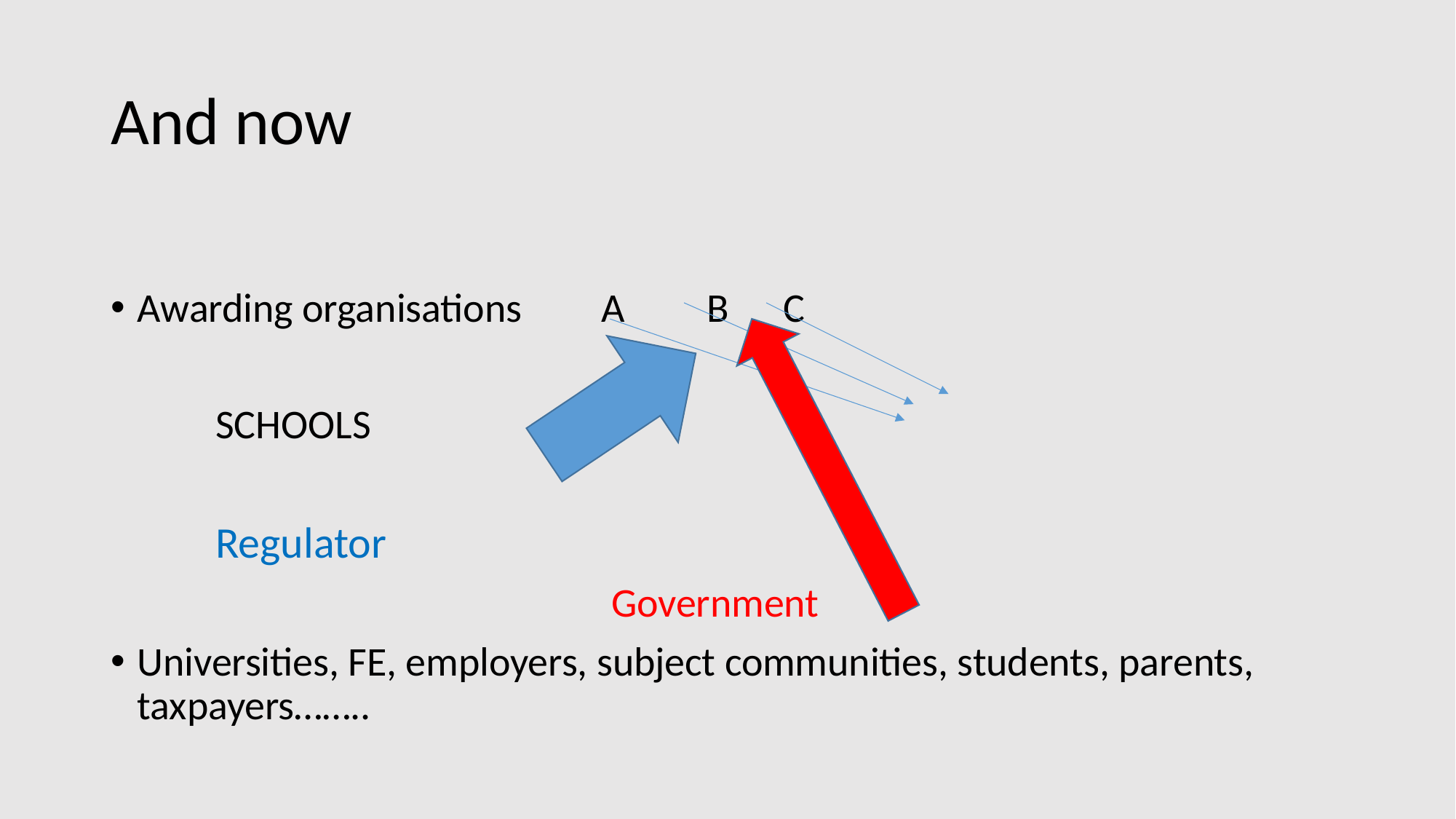

# And now

Awarding organisations	     A         B      C

							SCHOOLS

		Regulator
                                                       Government
Universities, FE, employers, subject communities, students, parents, taxpayers……..